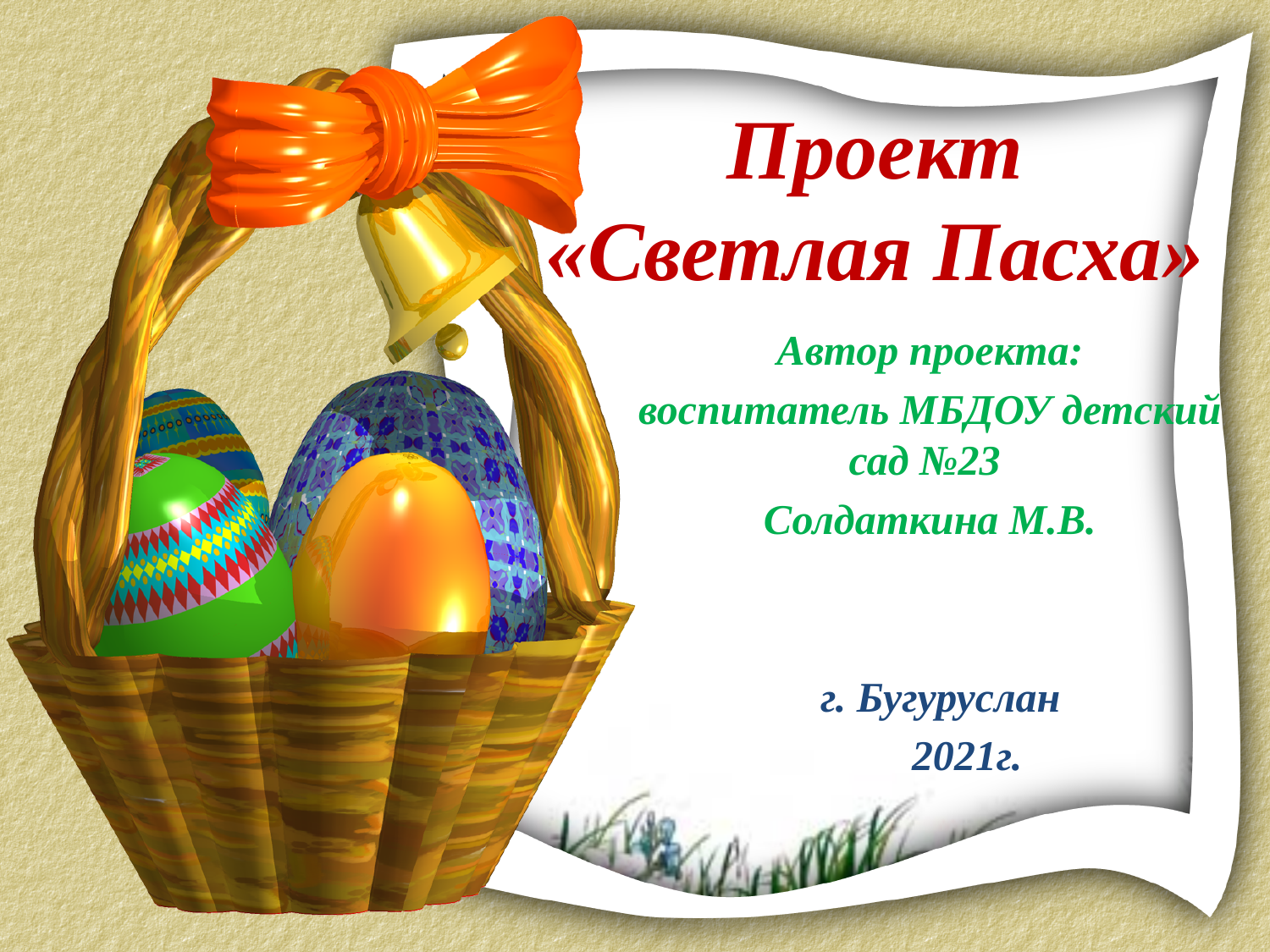

# Проект «Светлая Пасха»
Автор проекта:
воспитатель МБДОУ детский сад №23
Солдаткина М.В.

  г. Бугуруслан
       2021г.